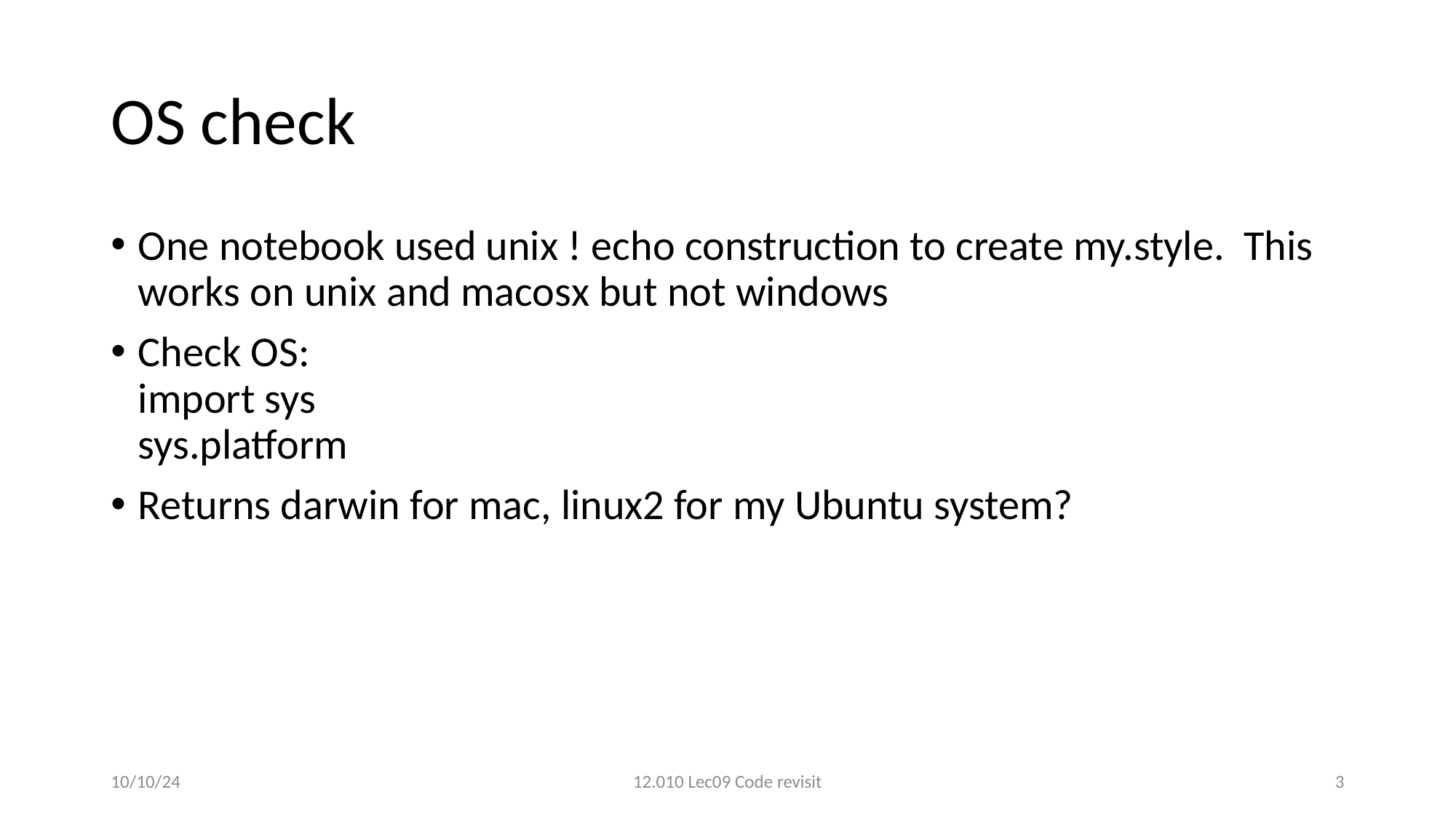

# OS check
One notebook used unix ! echo construction to create my.style.  This works on unix and macosx but not windows
Check OS:
import sys
sys.platform
Returns darwin for mac, linux2 for my Ubuntu system?
10/10/24
12.010 Lec09 Code revisit
3